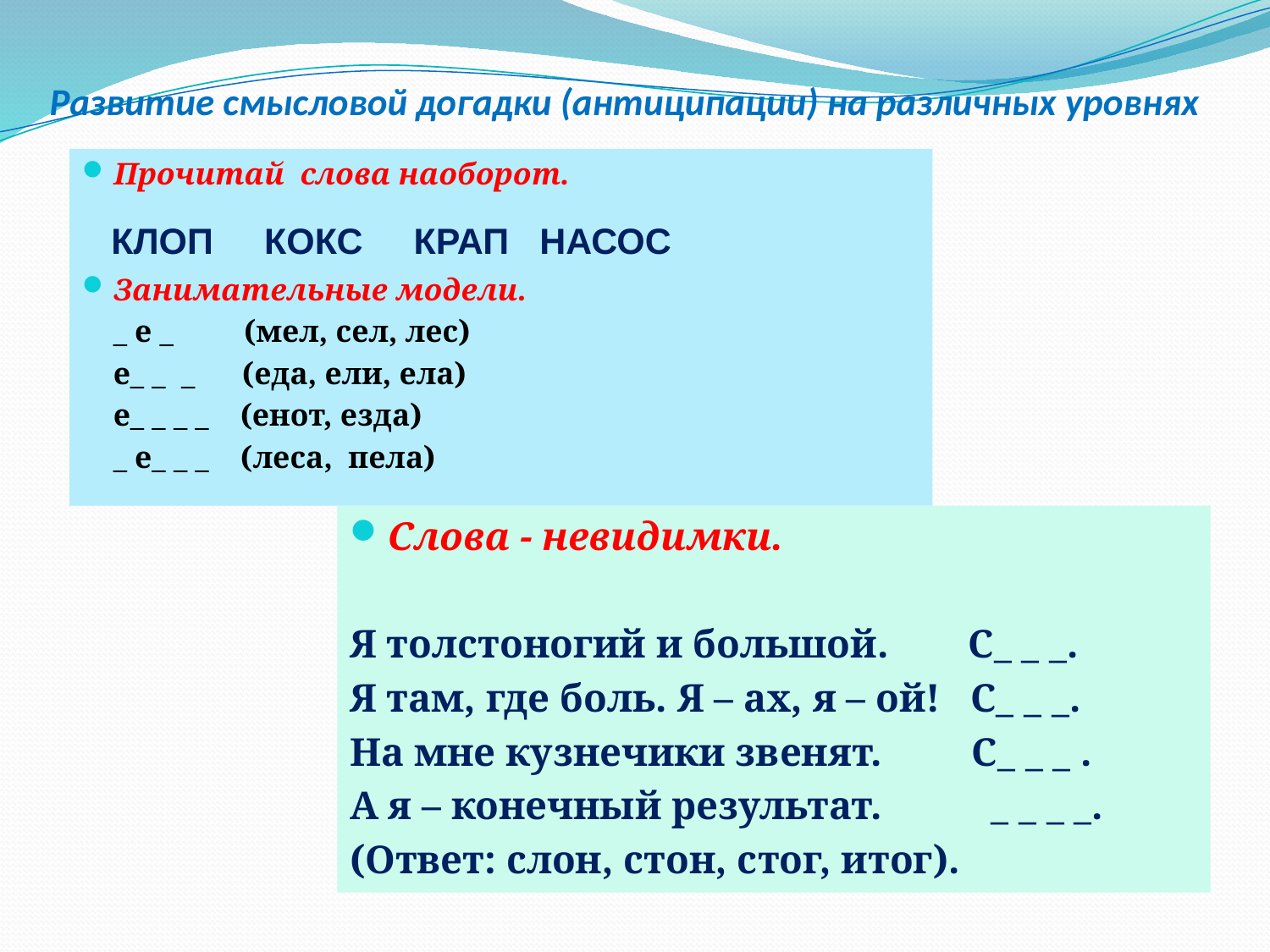

# Развитие смысловой догадки (антиципации) на различных уровнях
Прочитай  слова наоборот.
  КЛОП     КОКС     КРАП   НАСОС
Занимательные модели.
    _ е _         (мел, сел, лес)
    е_ _  _      (еда, ели, ела)
    е_ _ _ _    (енот, езда)
    _ е_ _ _    (леса,  пела)

Слова - невидимки.

Я толстоногий и большой.        С_ _ _.
Я там, где боль. Я – ах, я – ой!   С_ _ _.
На мне кузнечики звенят.         С_ _ _ .
А я – конечный результат.           _ _ _ _.
(Ответ: слон, стон, стог, итог).